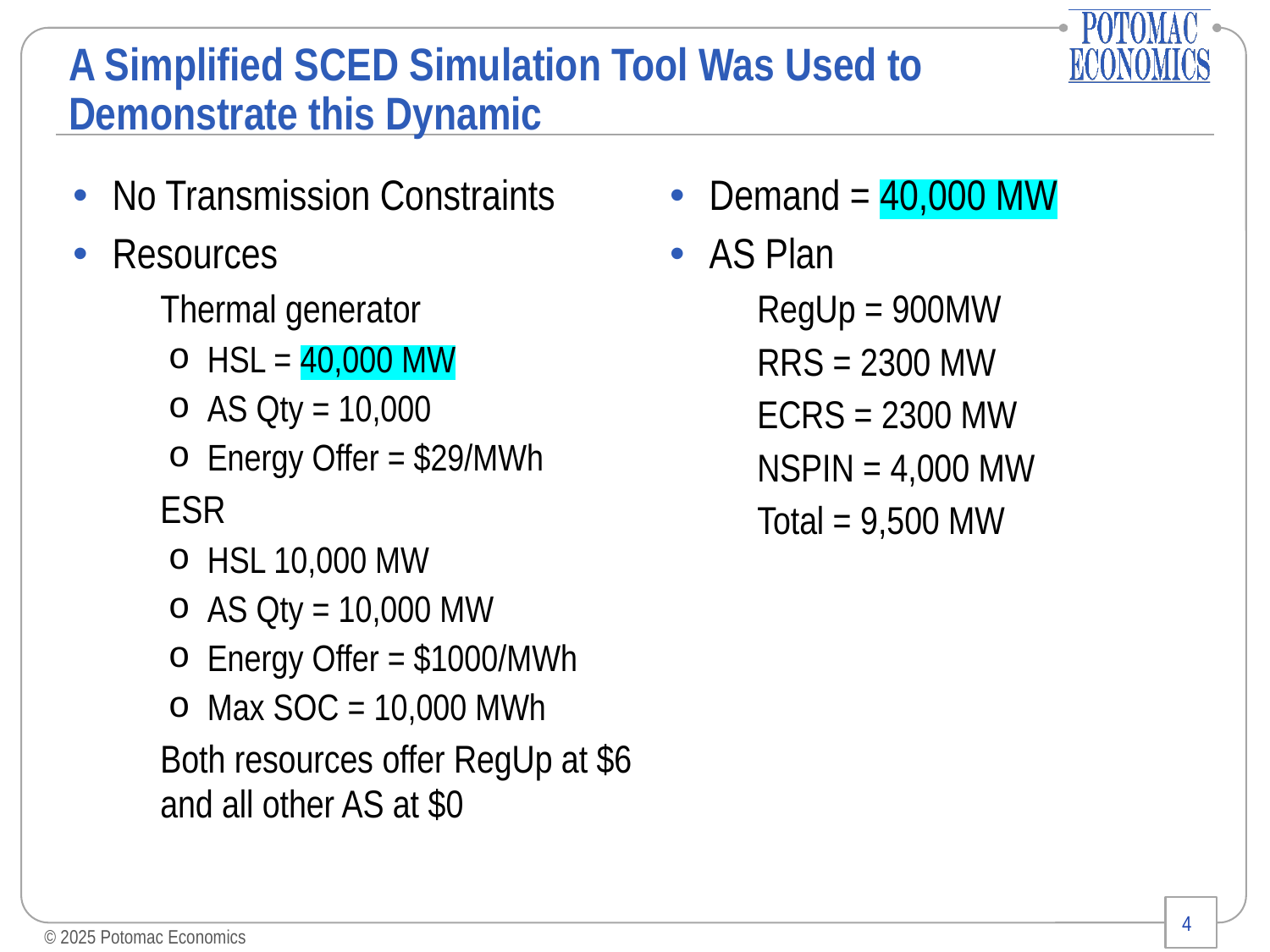

# A Simplified SCED Simulation Tool Was Used to Demonstrate this Dynamic
No Transmission Constraints
Resources
Thermal generator
HSL = 40,000 MW
AS Qty = 10,000
Energy Offer = $29/MWh
ESR
HSL 10,000 MW
AS Qty = 10,000 MW
Energy Offer = $1000/MWh
Max SOC = 10,000 MWh
Both resources offer RegUp at $6 and all other AS at $0

Demand = 40,000 MW
AS Plan
RegUp = 900MW
RRS = 2300 MW
ECRS = 2300 MW
NSPIN = 4,000 MW
Total = 9,500 MW